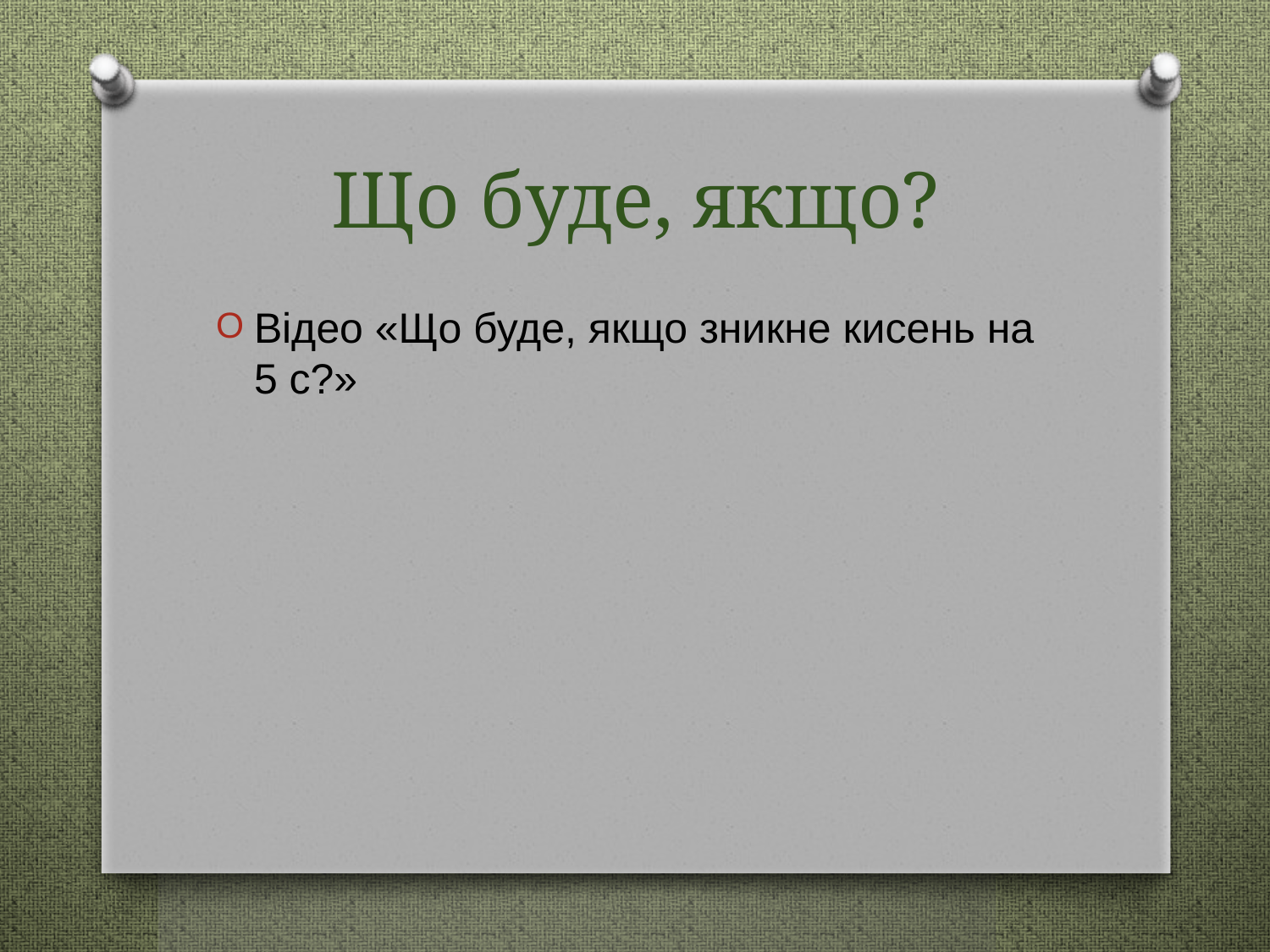

# Що буде, якщо?
Відео «Що буде, якщо зникне кисень на 5 с?»